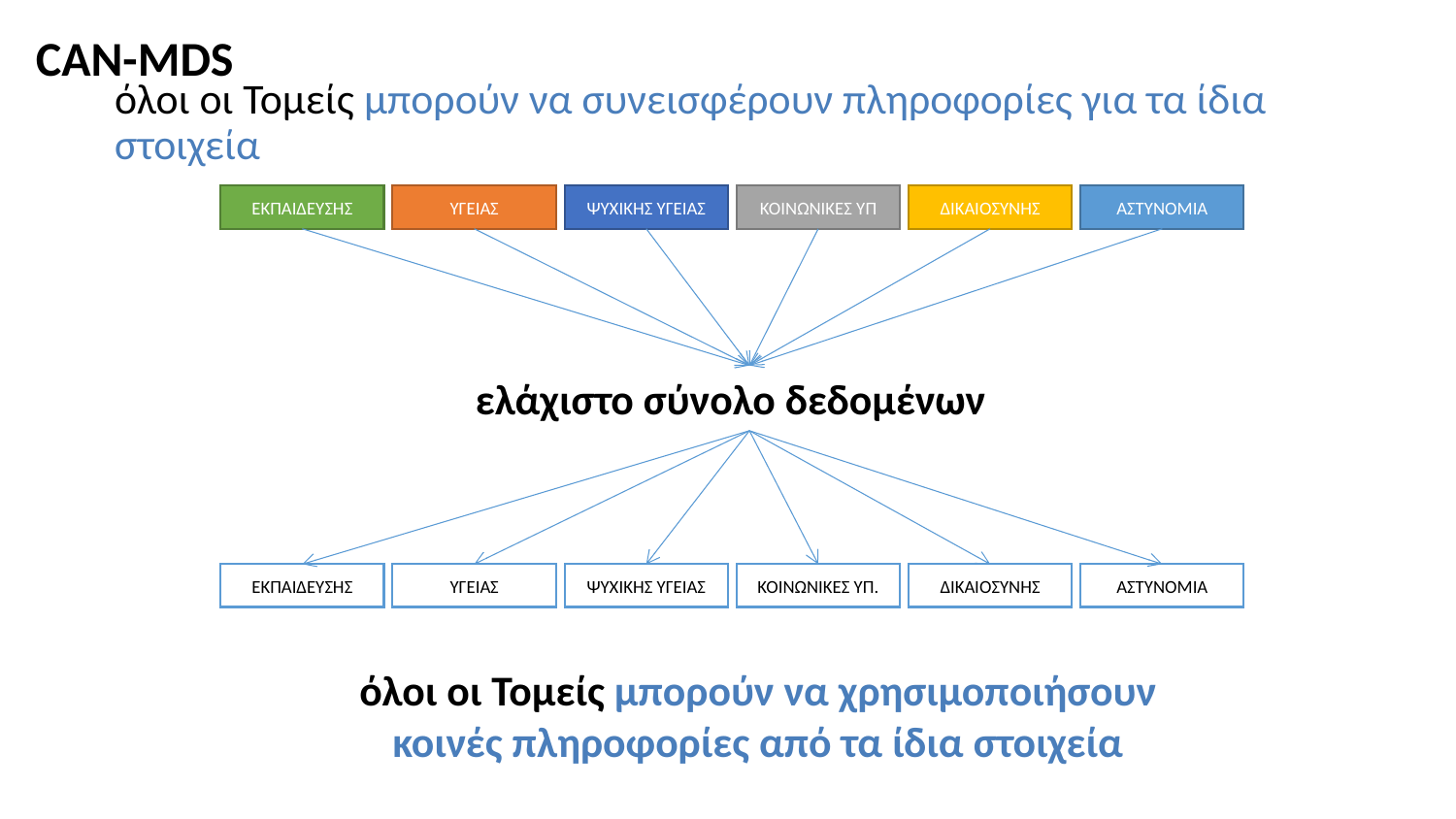

CAN-MDS
# όλοι οι Τομείς μπορούν να συνεισφέρουν πληροφορίες για τα ίδια στοιχεία
ΕΚΠΑΙΔΕΥΣΗΣ
ΥΓΕΙΑΣ
ΨΥΧΙΚΗΣ ΥΓΕΙΑΣ
ΚΟΙΝΩΝΙΚΕΣ ΥΠ
ΔΙΚΑΙΟΣΥΝΗΣ
ΑΣΤΥΝΟΜΙΑ
ελάχιστο σύνολο δεδομένων
ΕΚΠΑΙΔΕΥΣΗΣ
ΥΓΕΙΑΣ
ΨΥΧΙΚΗΣ ΥΓΕΙΑΣ
ΚΟΙΝΩΝΙΚΕΣ ΥΠ.
ΔΙΚΑΙΟΣΥΝΗΣ
ΑΣΤΥΝΟΜΙΑ
όλοι οι Τομείς μπορούν να χρησιμοποιήσουν κοινές πληροφορίες από τα ίδια στοιχεία